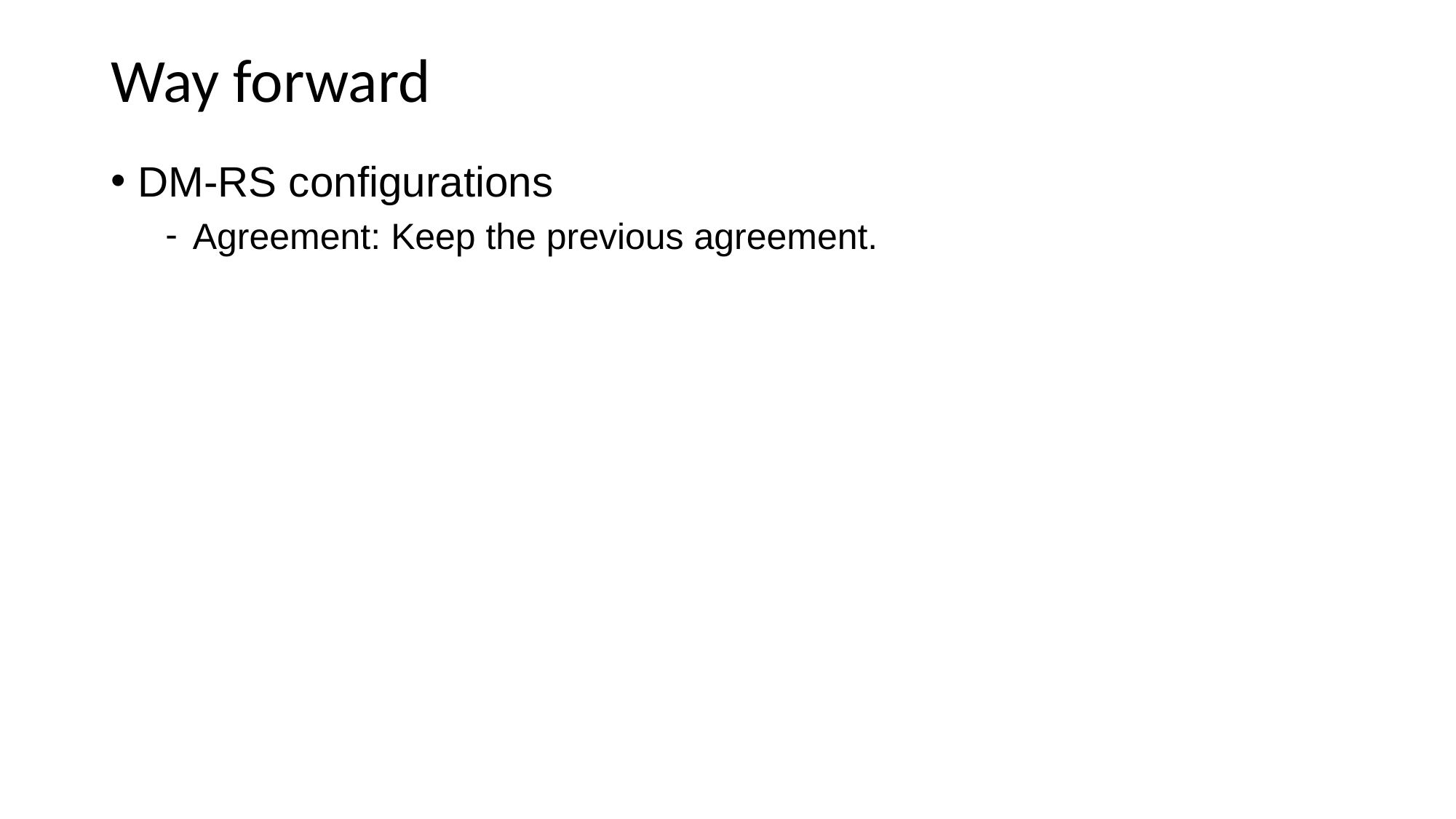

# Way forward
DM-RS configurations
Agreement: Keep the previous agreement.